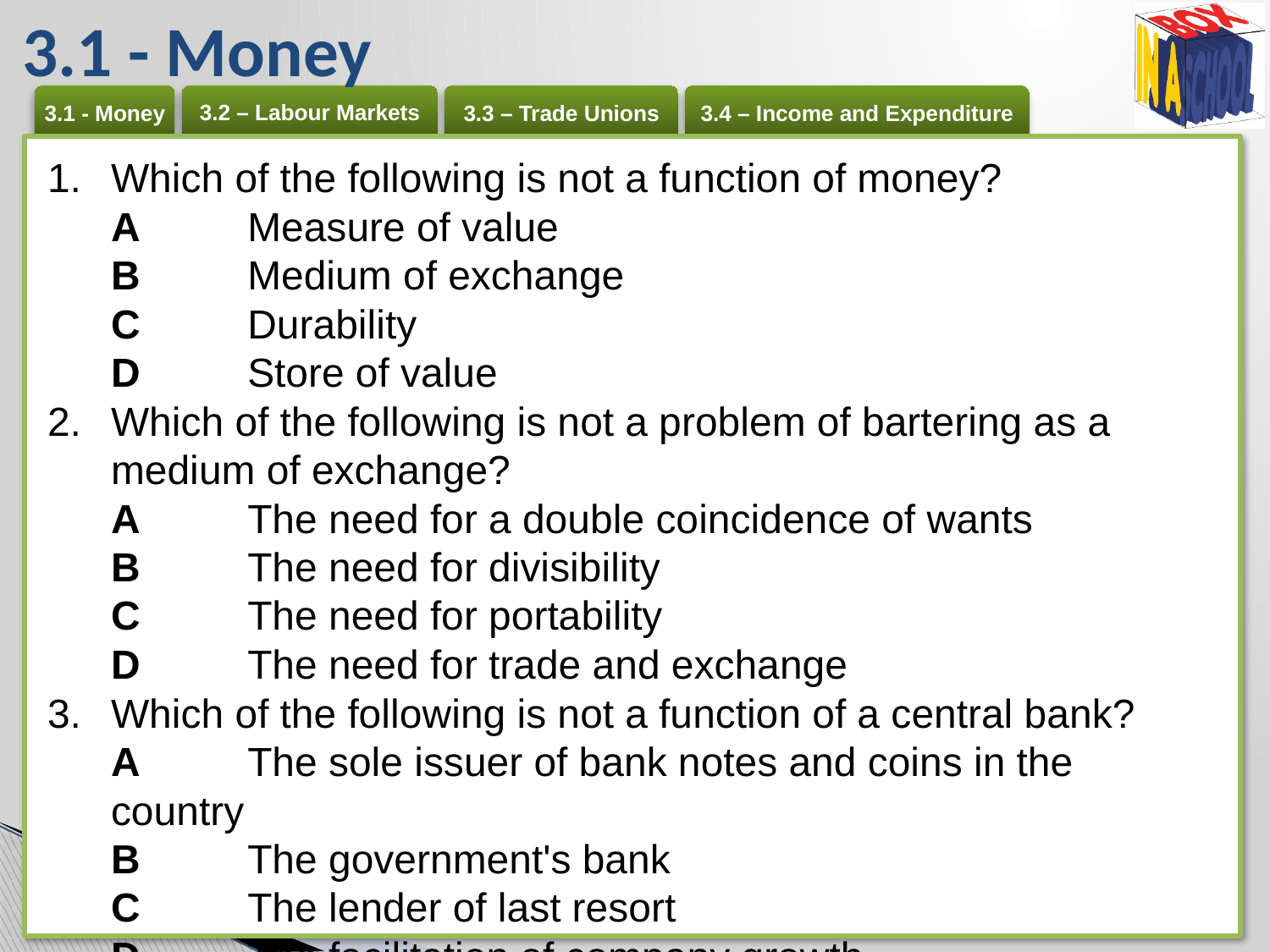

# 3.1 - Money
Which of the following is not a function of money?
A 	Measure of value
B 	Medium of exchange
C 	Durability
D 	Store of value
Which of the following is not a problem of bartering as a medium of exchange?
A 	The need for a double coincidence of wants
B 	The need for divisibility
C 	The need for portability
D 	The need for trade and exchange
Which of the following is not a function of a central bank?
A 	The sole issuer of bank notes and coins in the country
B 	The government's bank
C 	The lender of last resort
D 	The facilitation of company growth